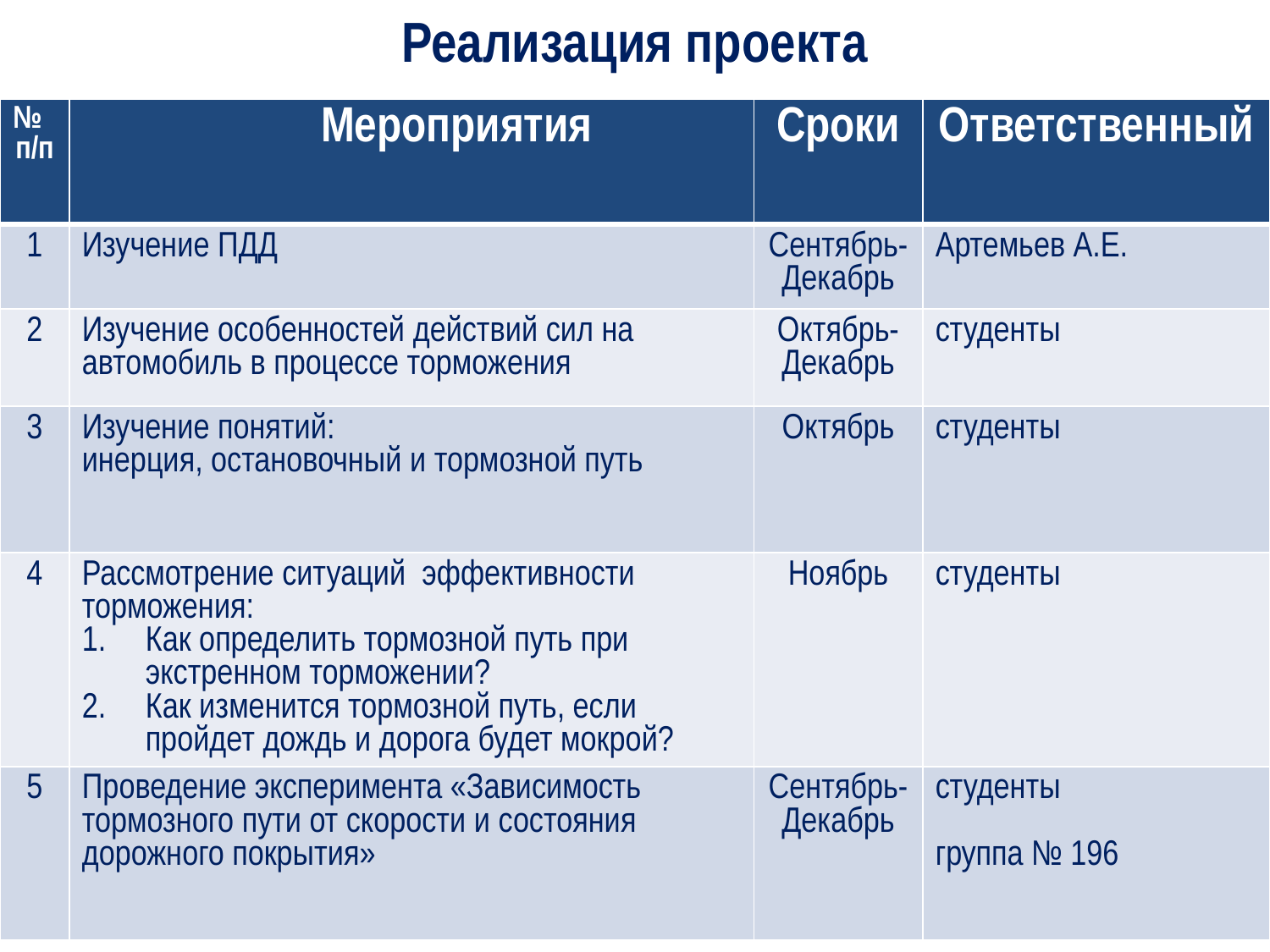

# Реализация проекта
| № п/п | Мероприятия | Сроки | Ответственный |
| --- | --- | --- | --- |
| 1 | Изучение ПДД | Сентябрь-Декабрь | Артемьев А.Е. |
| 2 | Изучение особенностей действий сил на автомобиль в процессе торможения | Октябрь-Декабрь | студенты |
| 3 | Изучение понятий: инерция, остановочный и тормозной путь | Октябрь | студенты |
| 4 | Рассмотрение ситуаций эффективности торможения: Как определить тормозной путь при экстренном торможении? Как изменится тормозной путь, если пройдет дождь и дорога будет мокрой? | Ноябрь | студенты |
| 5 | Проведение эксперимента «Зависимость тормозного пути от скорости и состояния дорожного покрытия» | Сентябрь-Декабрь | студенты группа № 196 |